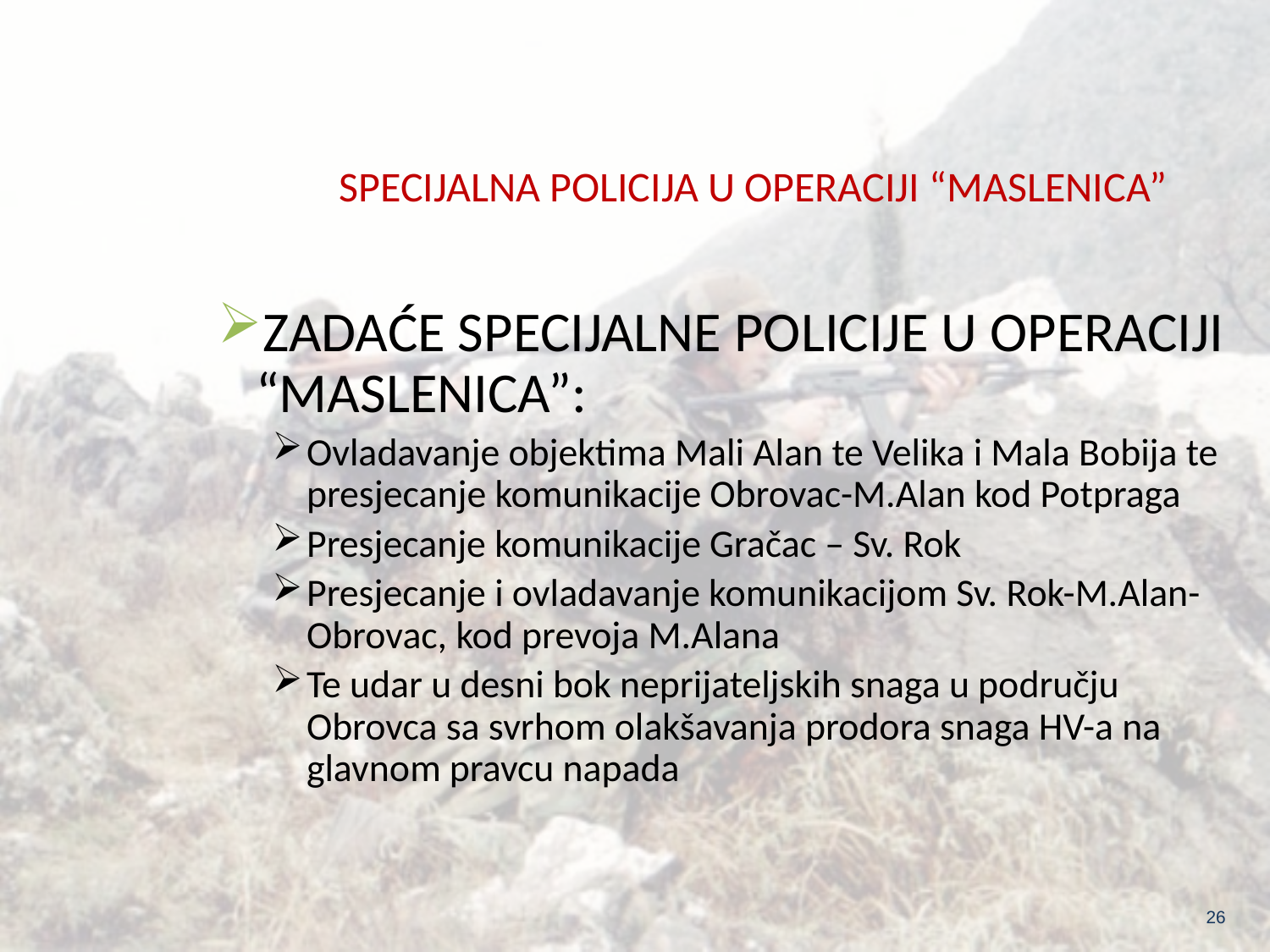

SPECIJALNA POLICIJA U OPERACIJI “MASLENICA”
ZADAĆE SPECIJALNE POLICIJE U OPERACIJI “MASLENICA”:
Ovladavanje objektima Mali Alan te Velika i Mala Bobija te presjecanje komunikacije Obrovac-M.Alan kod Potpraga
Presjecanje komunikacije Gračac – Sv. Rok
Presjecanje i ovladavanje komunikacijom Sv. Rok-M.Alan-Obrovac, kod prevoja M.Alana
Te udar u desni bok neprijateljskih snaga u području Obrovca sa svrhom olakšavanja prodora snaga HV-a na glavnom pravcu napada

26